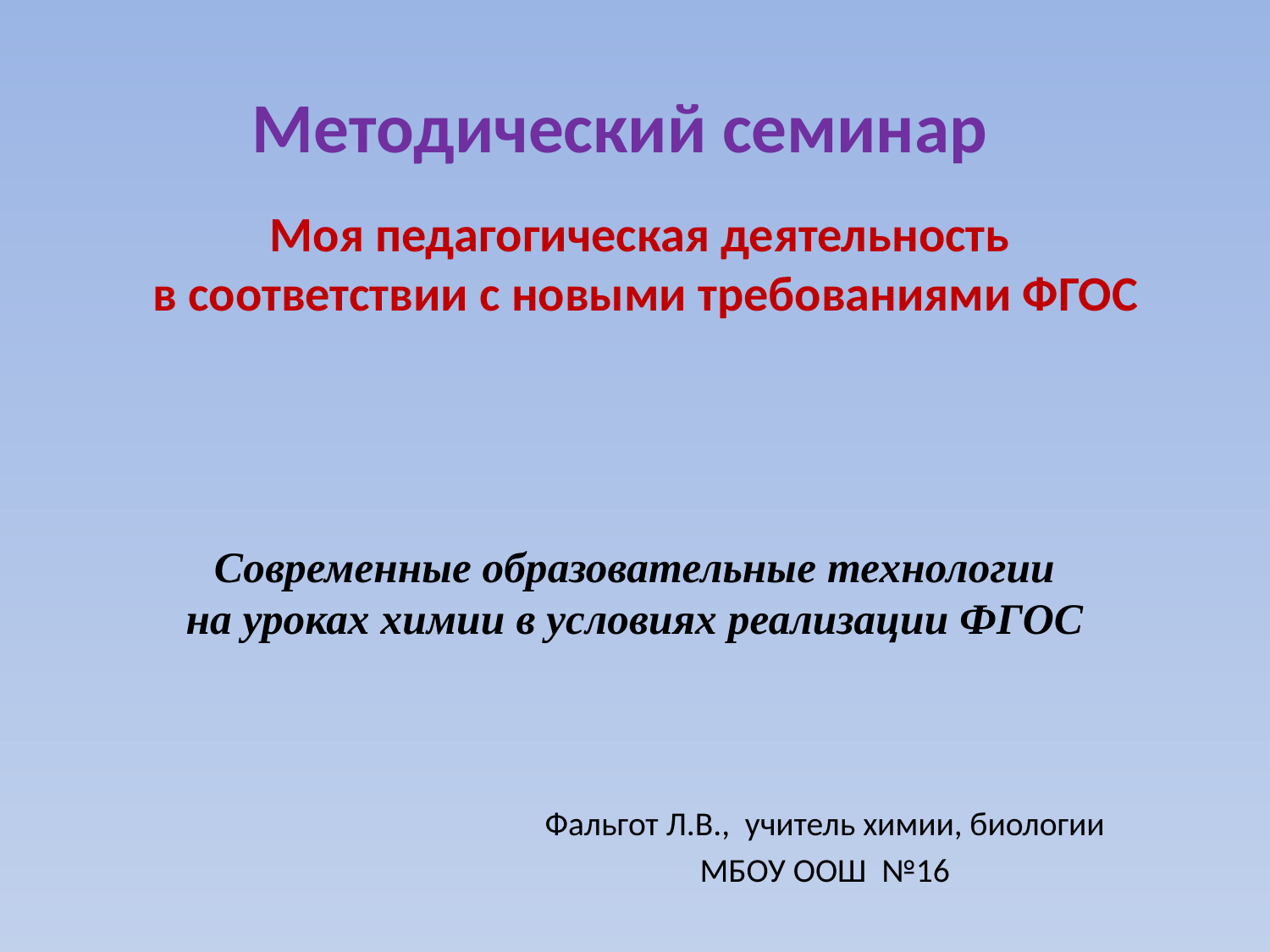

Методический семинар
Моя педагогическая деятельность
 в соответствии с новыми требованиями ФГОС
# Современные образовательные технологии на уроках химии в условиях реализации ФГОС
Фальгот Л.В.,  учитель химии, биологии
МБОУ ООШ  №16